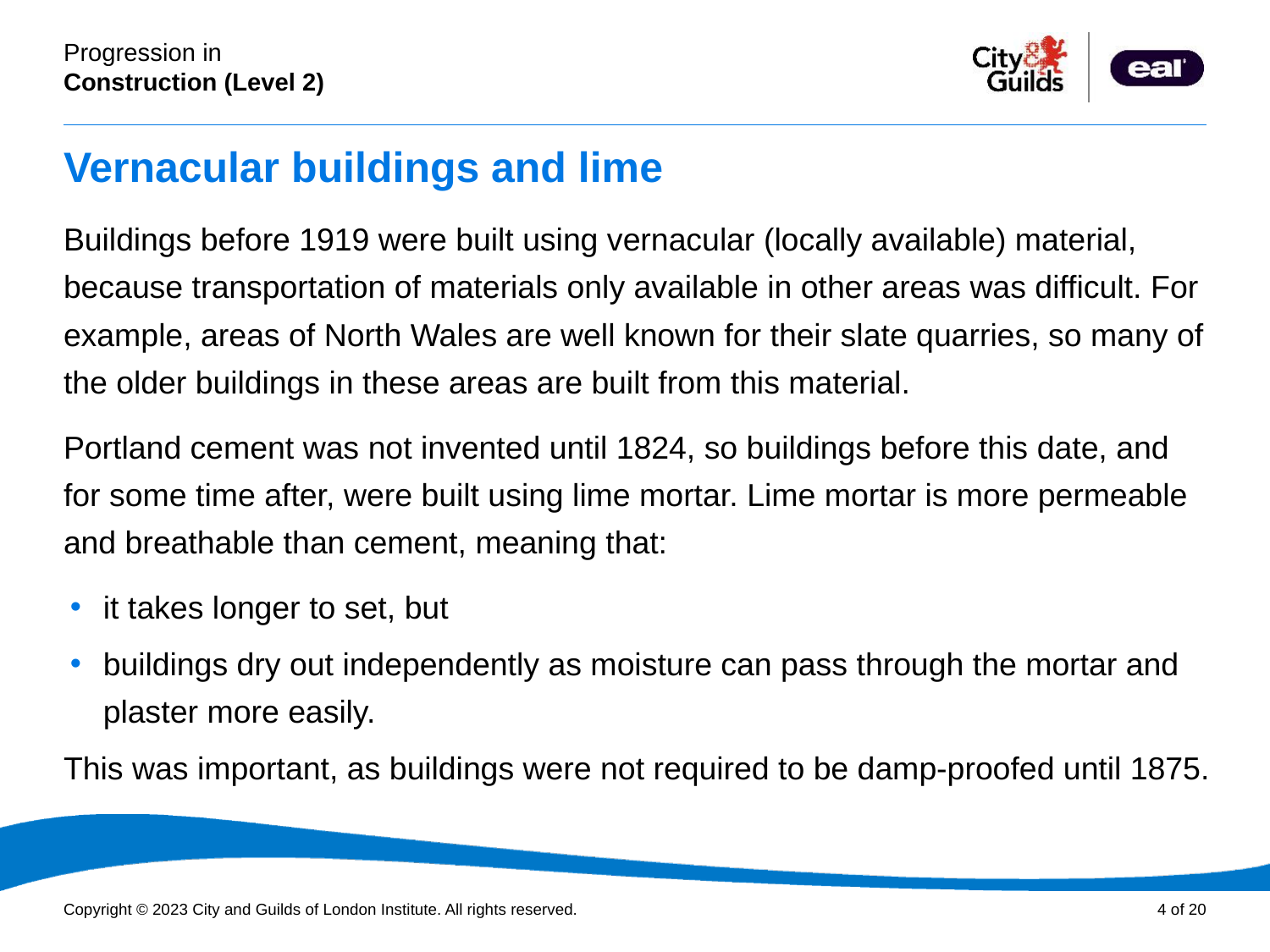

# Vernacular buildings and lime
Buildings before 1919 were built using vernacular (locally available) material, because transportation of materials only available in other areas was difficult. For example, areas of North Wales are well known for their slate quarries, so many of the older buildings in these areas are built from this material.
Portland cement was not invented until 1824, so buildings before this date, and for some time after, were built using lime mortar. Lime mortar is more permeable and breathable than cement, meaning that:
it takes longer to set, but
buildings dry out independently as moisture can pass through the mortar and plaster more easily.
This was important, as buildings were not required to be damp-proofed until 1875.